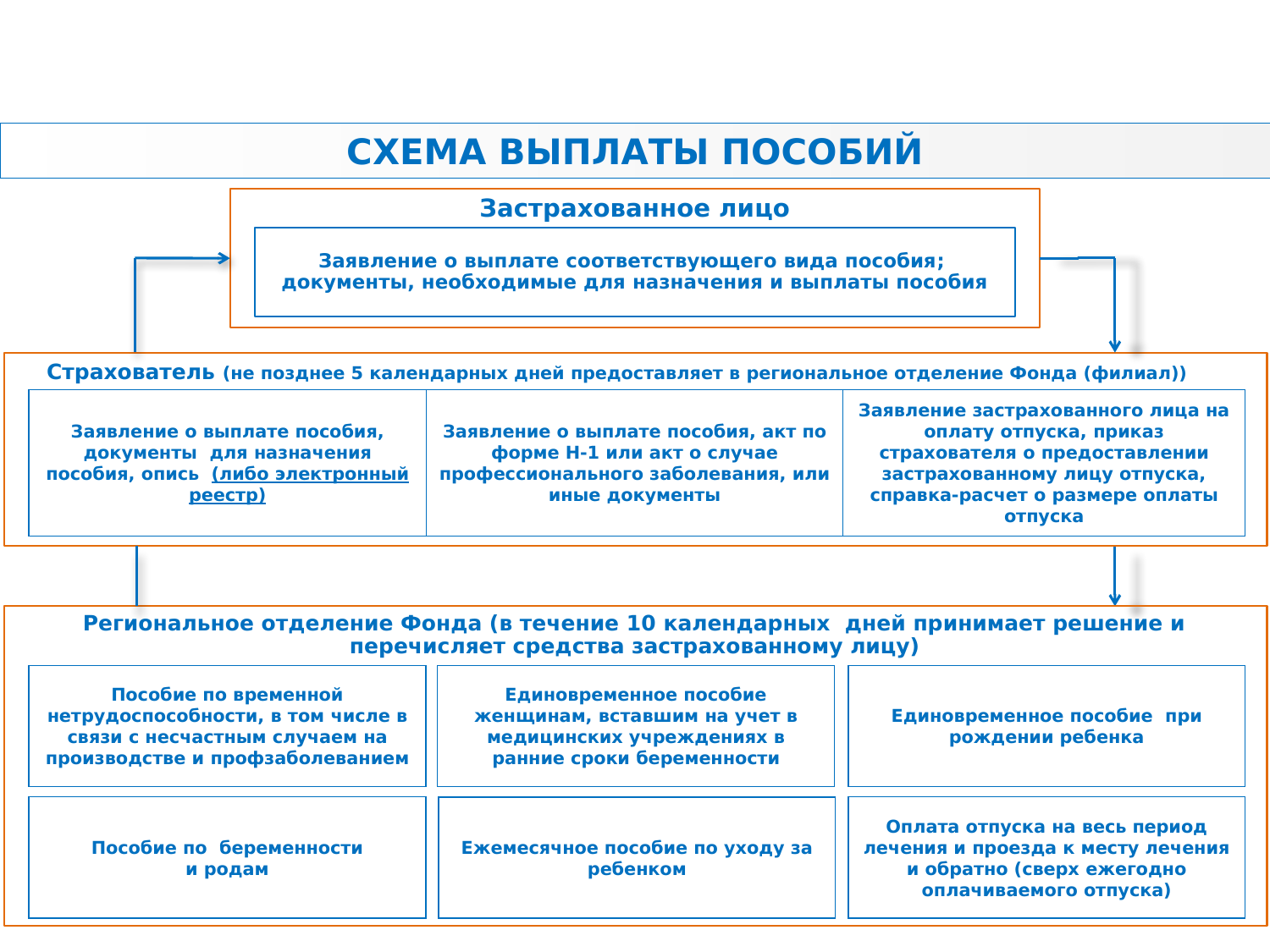

СХЕМА ВЫПЛАТЫ ПОСОБИЙ
Застрахованное лицо

Заявление о выплате соответствующего вида пособия;
документы, необходимые для назначения и выплаты пособия

Страхователь (не позднее 5 календарных дней предоставляет в региональное отделение Фонда (филиал))
Заявление о выплате пособия, акт по форме Н-1 или акт о случае профессионального заболевания, или иные документы
Заявление о выплате пособия,
документы  для назначения пособия, опись  (либо электронный реестр)
Заявление застрахованного лица на оплату отпуска, приказ страхователя о предоставлении застрахованному лицу отпуска, справка-расчет о размере оплаты отпуска
Региональное отделение Фонда (в течение 10 календарных  дней принимает решение и перечисляет средства застрахованному лицу)

Пособие по временной нетрудоспособности, в том числе в связи с несчастным случаем на производстве и профзаболеванием
Единовременное пособие женщинам, вставшим на учет в медицинских учреждениях в ранние сроки беременности
Единовременное пособие  при рождении ребенка
Пособие по  беременности
и родам
Оплата отпуска на весь период лечения и проезда к месту лечения и обратно (сверх ежегодно оплачиваемого отпуска)
Ежемесячное пособие по уходу за ребенком